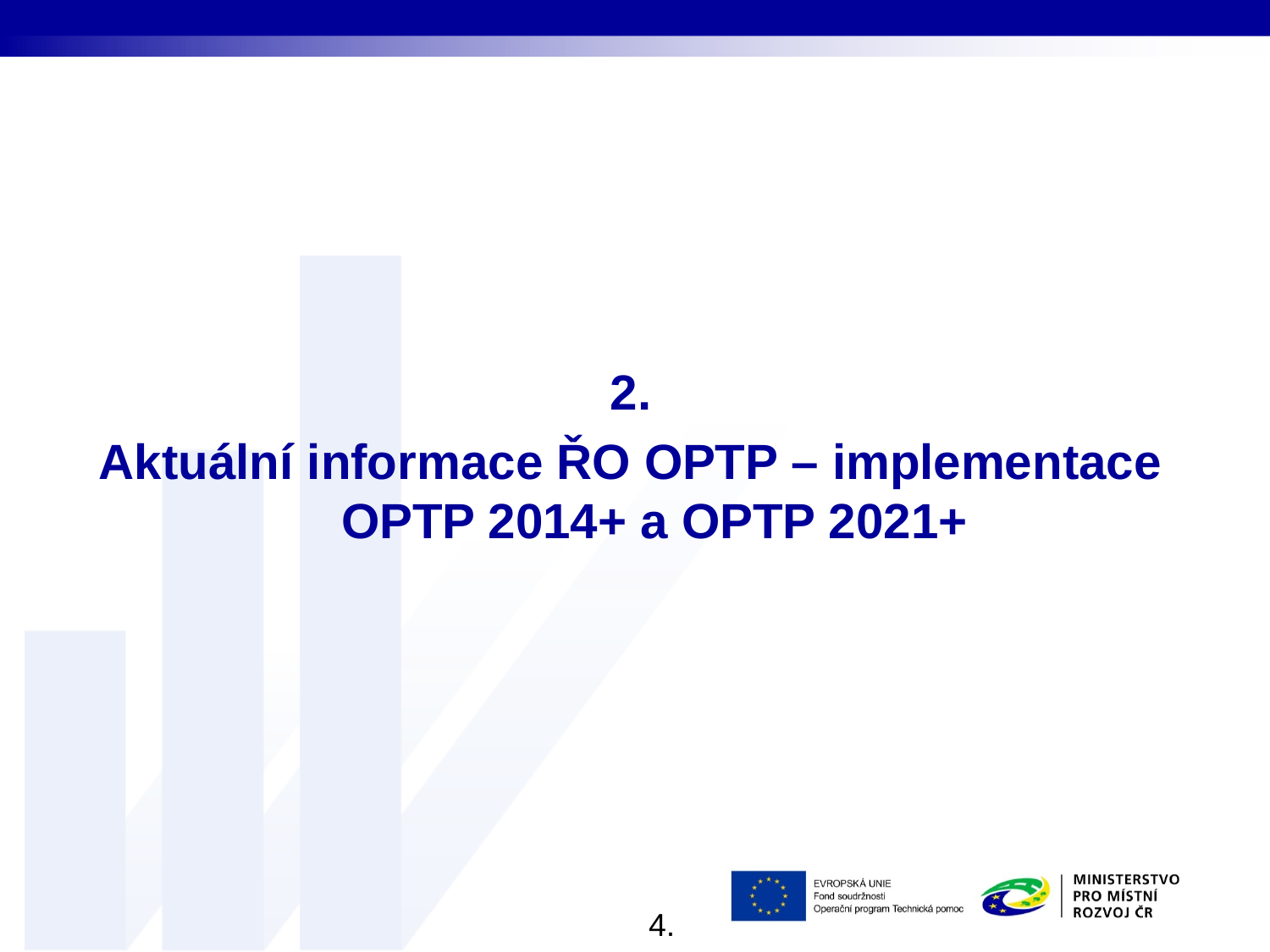

2.
Aktuální informace ŘO OPTP – implementace OPTP 2014+ a OPTP 2021+

4.